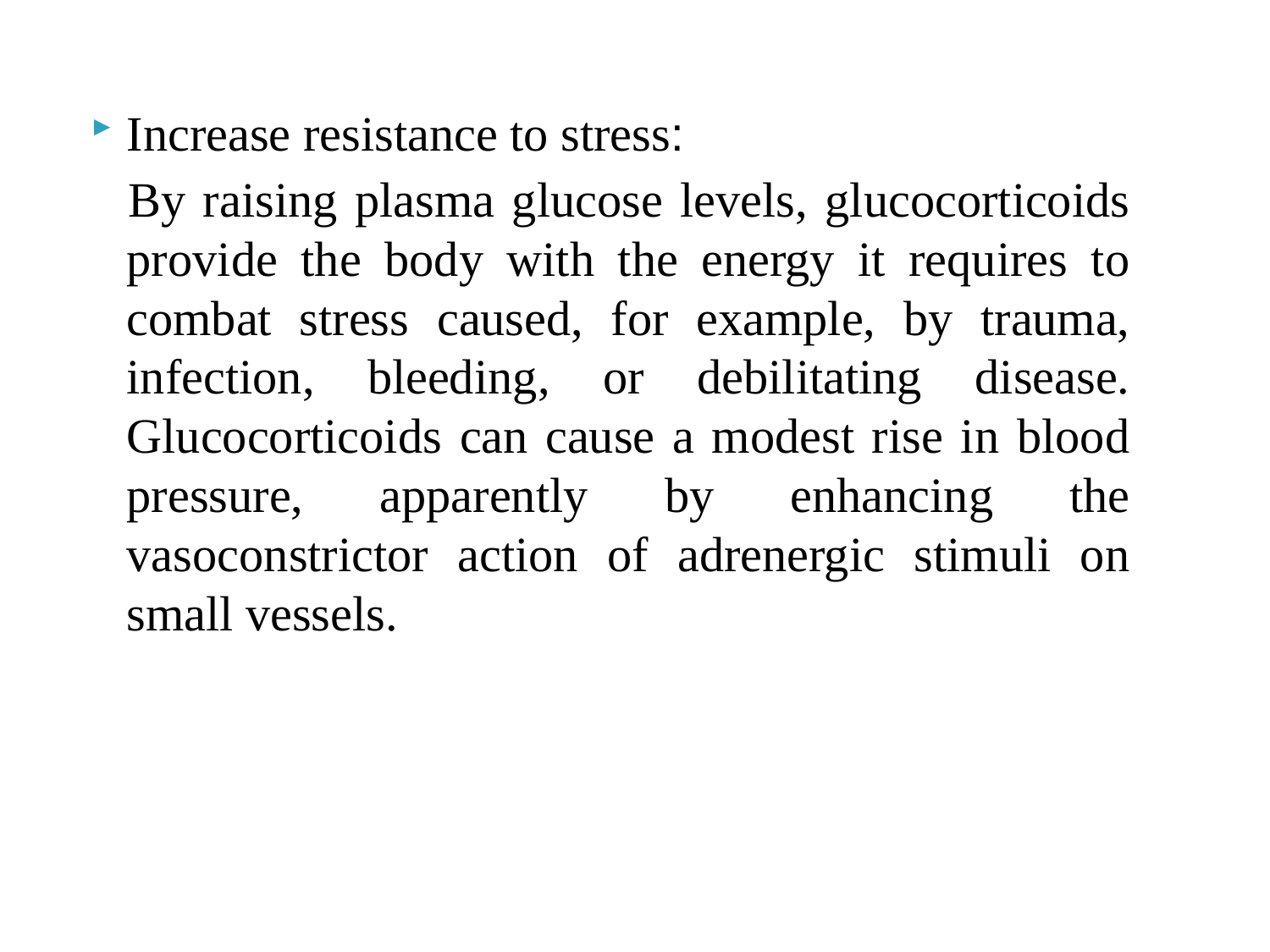

Increase resistance to stress:
  By raising plasma glucose levels, glucocorticoids provide the body with the energy it requires to combat stress caused, for example, by trauma, infection, bleeding, or debilitating disease. Glucocorticoids can cause a modest rise in blood pressure, apparently by enhancing the vasoconstrictor action of adrenergic stimuli on small vessels.